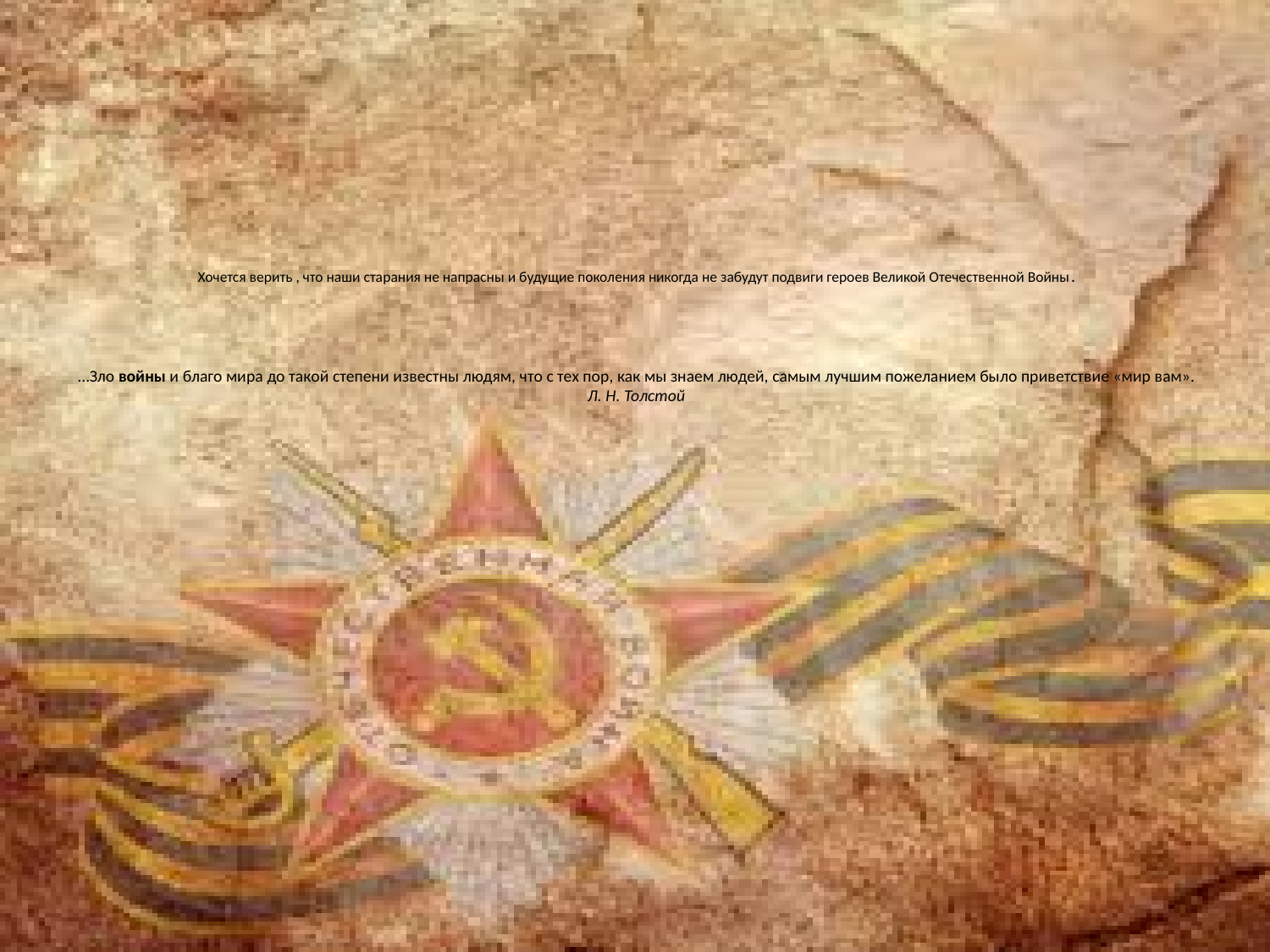

# Хочется верить , что наши старания не напрасны и будущие поколения никогда не забудут подвиги героев Великой Отечественной Войны. …Зло войны и благо мира до такой степени известны людям, что с тех пор, как мы знаем людей, самым лучшим пожеланием было приветствие «мир вам». Л. Н. Толстой